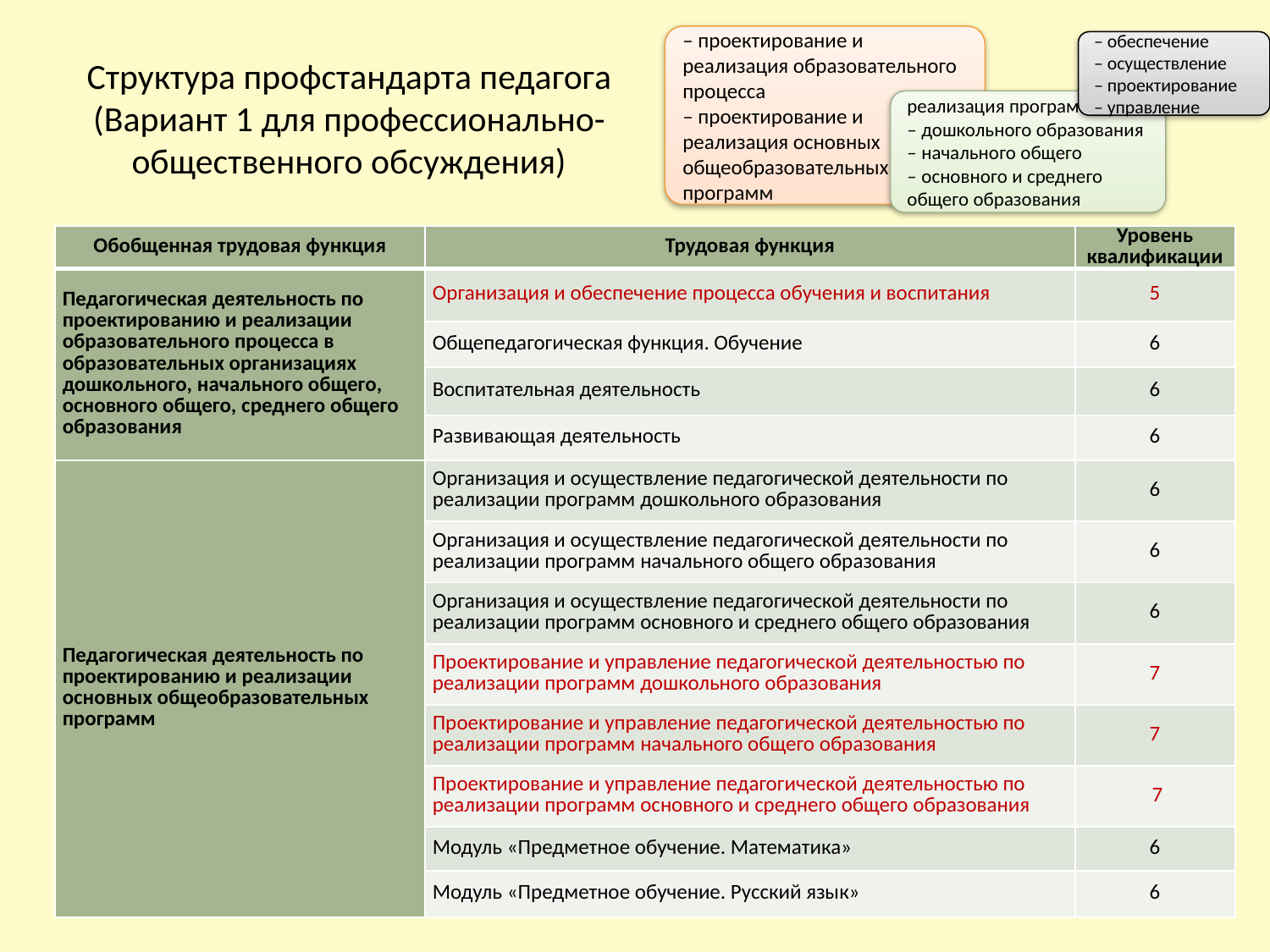

– проектирование и реализация образовательного процесса
– проектирование и реализация основных общеобразовательных программ
– обеспечение
– осуществление
– проектирование
– управление
# Структура профстандарта педагога (Вариант 1 для профессионально-общественного обсуждения)
реализация программ:
– дошкольного образования
– начального общего
– основного и среднего общего образования
| Обобщенная трудовая функция | Трудовая функция | Уровень квалификации |
| --- | --- | --- |
| Педагогическая деятельность по проектированию и реализации образовательного процесса в образовательных организациях дошкольного, начального общего, основного общего, среднего общего образования | Организация и обеспечение процесса обучения и воспитания | 5 |
|  | Общепедагогическая функция. Обучение | 6 |
|  | Воспитательная деятельность | 6 |
|  | Развивающая деятельность | 6 |
| Педагогическая деятельность по проектированию и реализации основных общеобразовательных программ | Организация и осуществление педагогической деятельности по реализации программ дошкольного образования | 6 |
|  | Организация и осуществление педагогической деятельности по реализации программ начального общего образования | 6 |
|  | Организация и осуществление педагогической деятельности по реализации программ основного и среднего общего образования | 6 |
|  | Проектирование и управление педагогической деятельностью по реализации программ дошкольного образования | 7 |
|  | Проектирование и управление педагогической деятельностью по реализации программ начального общего образования | 7 |
|  | Проектирование и управление педагогической деятельностью по реализации программ основного и среднего общего образования | 7 |
|  | Модуль «Предметное обучение. Математика» | 6 |
|  | Модуль «Предметное обучение. Русский язык» | 6 |